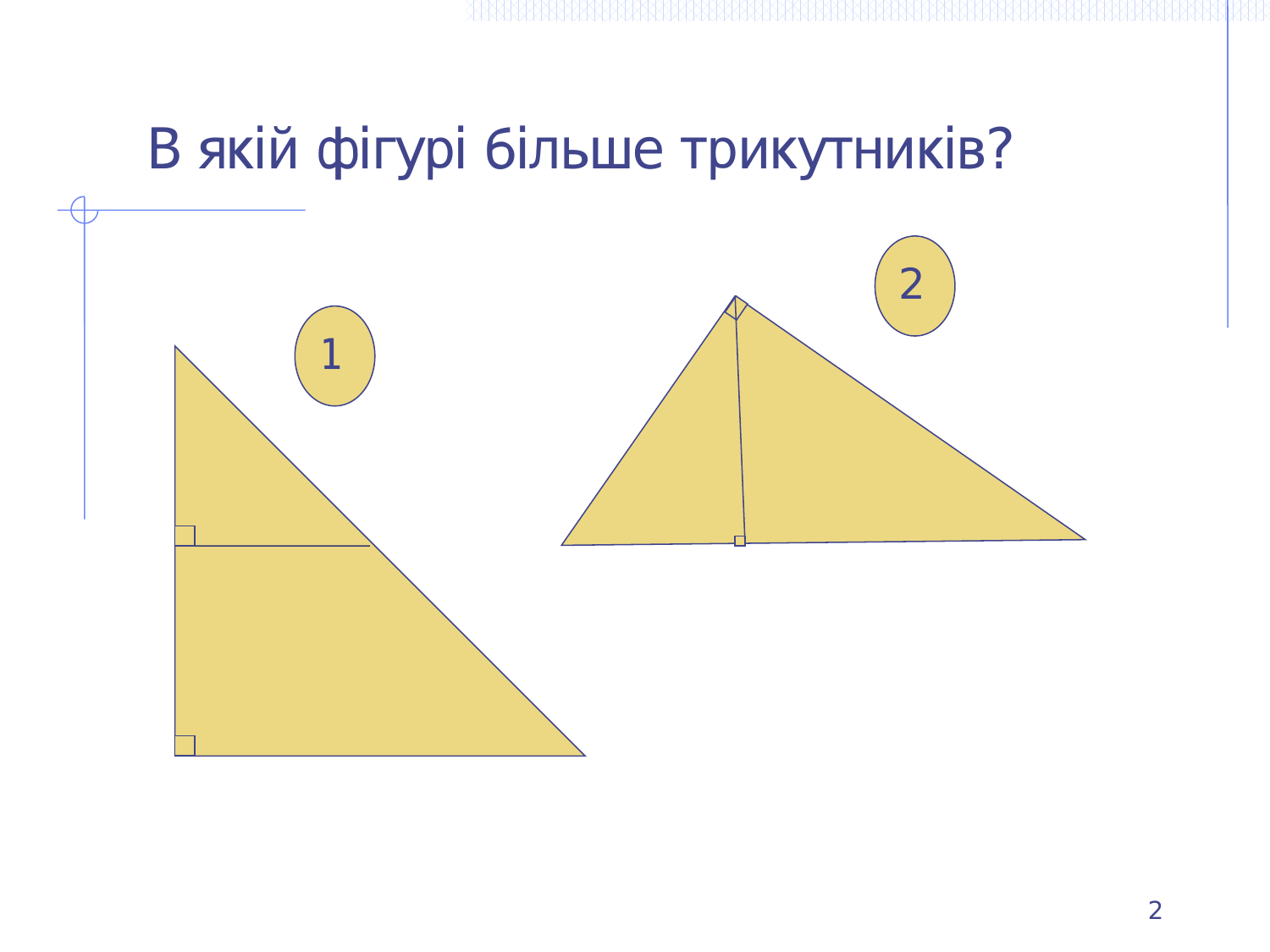

В якій фігурі більше трикутників?
2

1

2